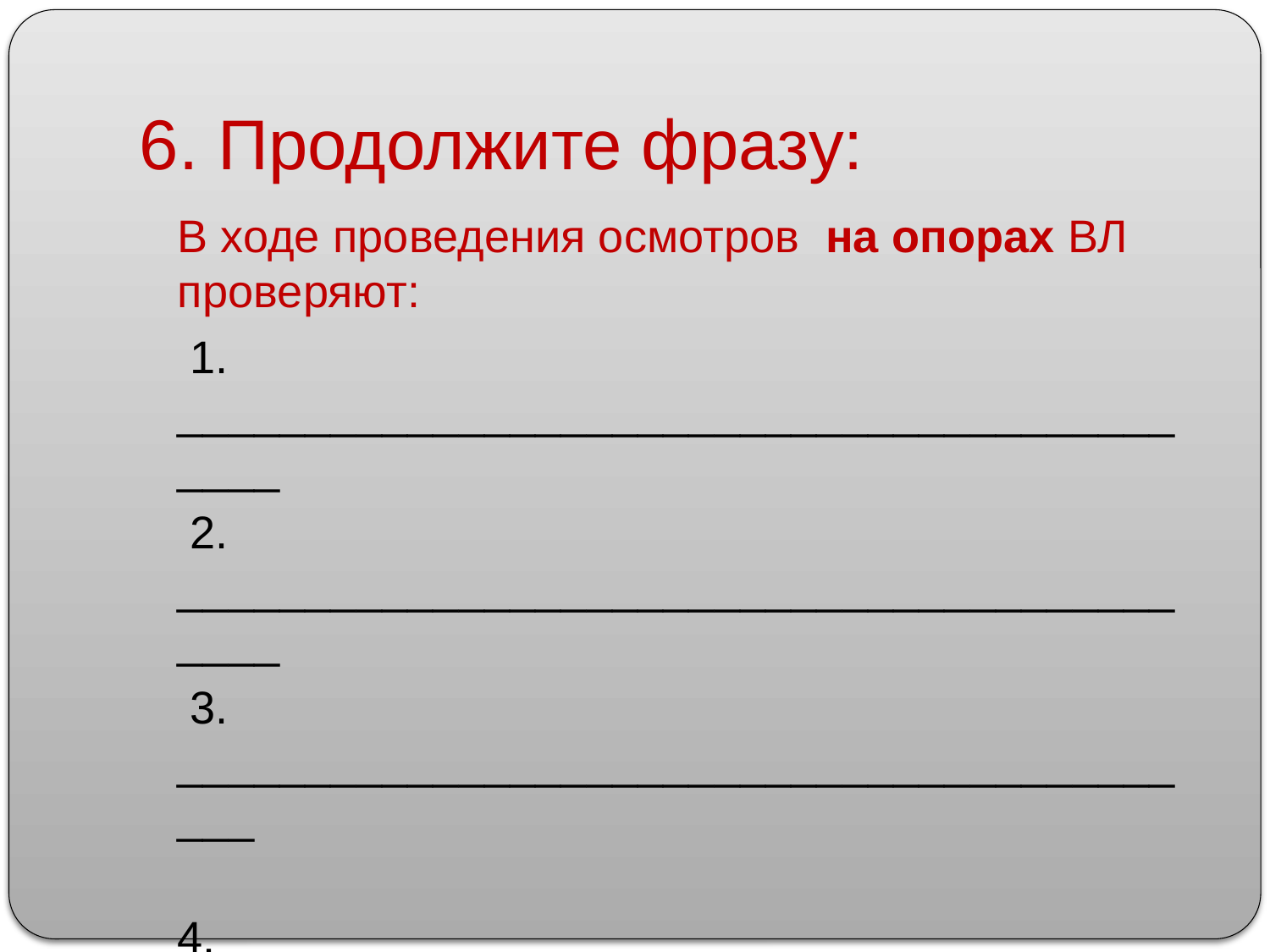

# 6. Продолжите фразу:
   В ходе проведения осмотров  на опорах ВЛ проверяют:
    1. ___________________________________________
    2. ___________________________________________
    3. __________________________________________
    4._________________________________________
    5.___________________________________________